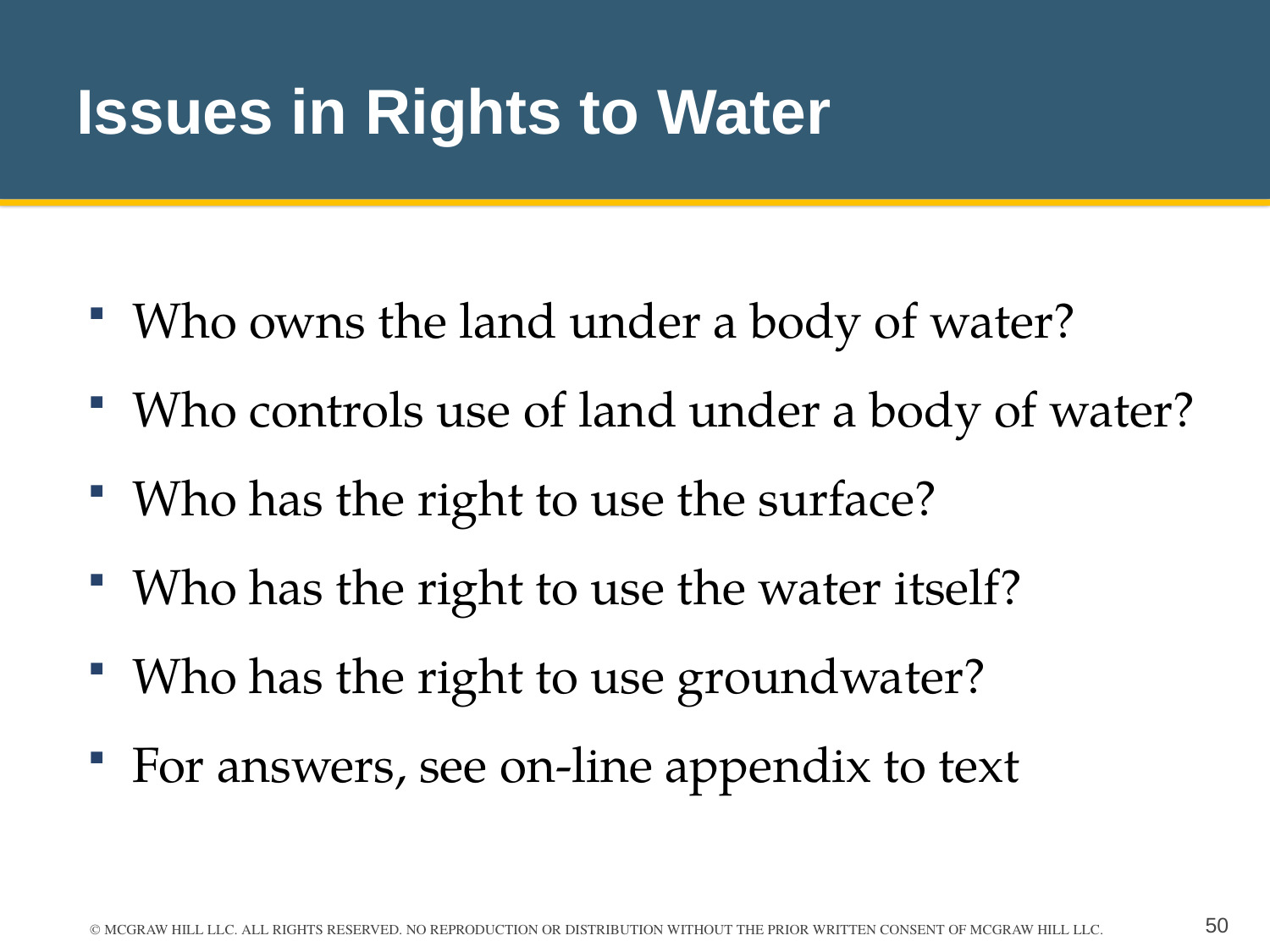

# Issues in Rights to Water
Who owns the land under a body of water?
Who controls use of land under a body of water?
Who has the right to use the surface?
Who has the right to use the water itself?
Who has the right to use groundwater?
For answers, see on-line appendix to text
© MCGRAW HILL LLC. ALL RIGHTS RESERVED. NO REPRODUCTION OR DISTRIBUTION WITHOUT THE PRIOR WRITTEN CONSENT OF MCGRAW HILL LLC.
50